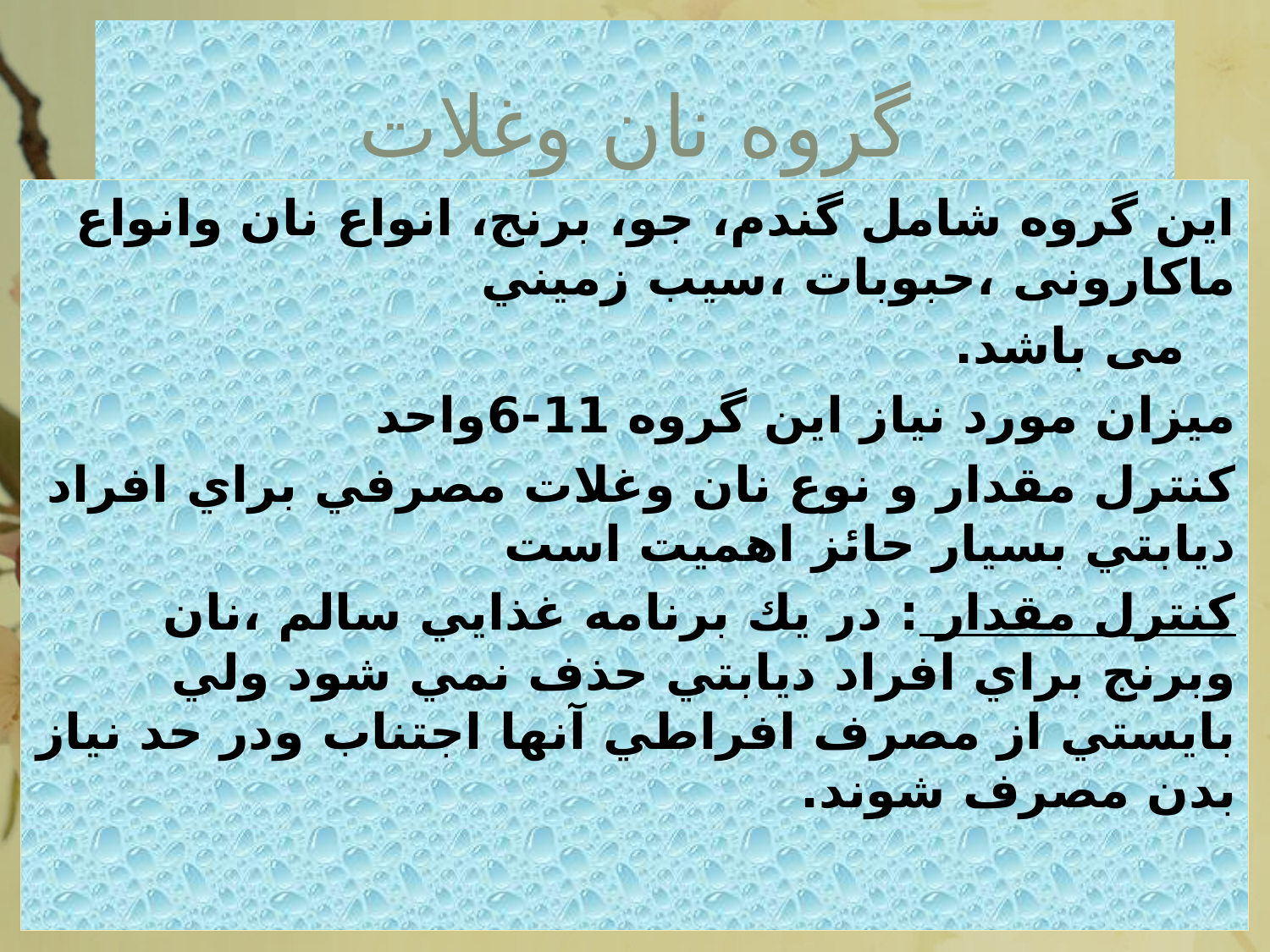

# گروه نان وغلات
این گروه شامل گندم، جو، برنج، انواع نان وانواع ماکارونی ،حبوبات ،سيب زميني
   می باشد.
میزان مورد نیاز این گروه 11-6واحد
كنترل مقدار و نوع نان وغلات مصرفي براي افراد ديابتي بسيار حائز اهميت است
كنترل مقدار : در يك برنامه غذايي سالم ،نان وبرنج براي افراد ديابتي حذف نمي شود ولي بايستي از مصرف افراطي آنها اجتناب ودر حد نياز بدن مصرف شوند.